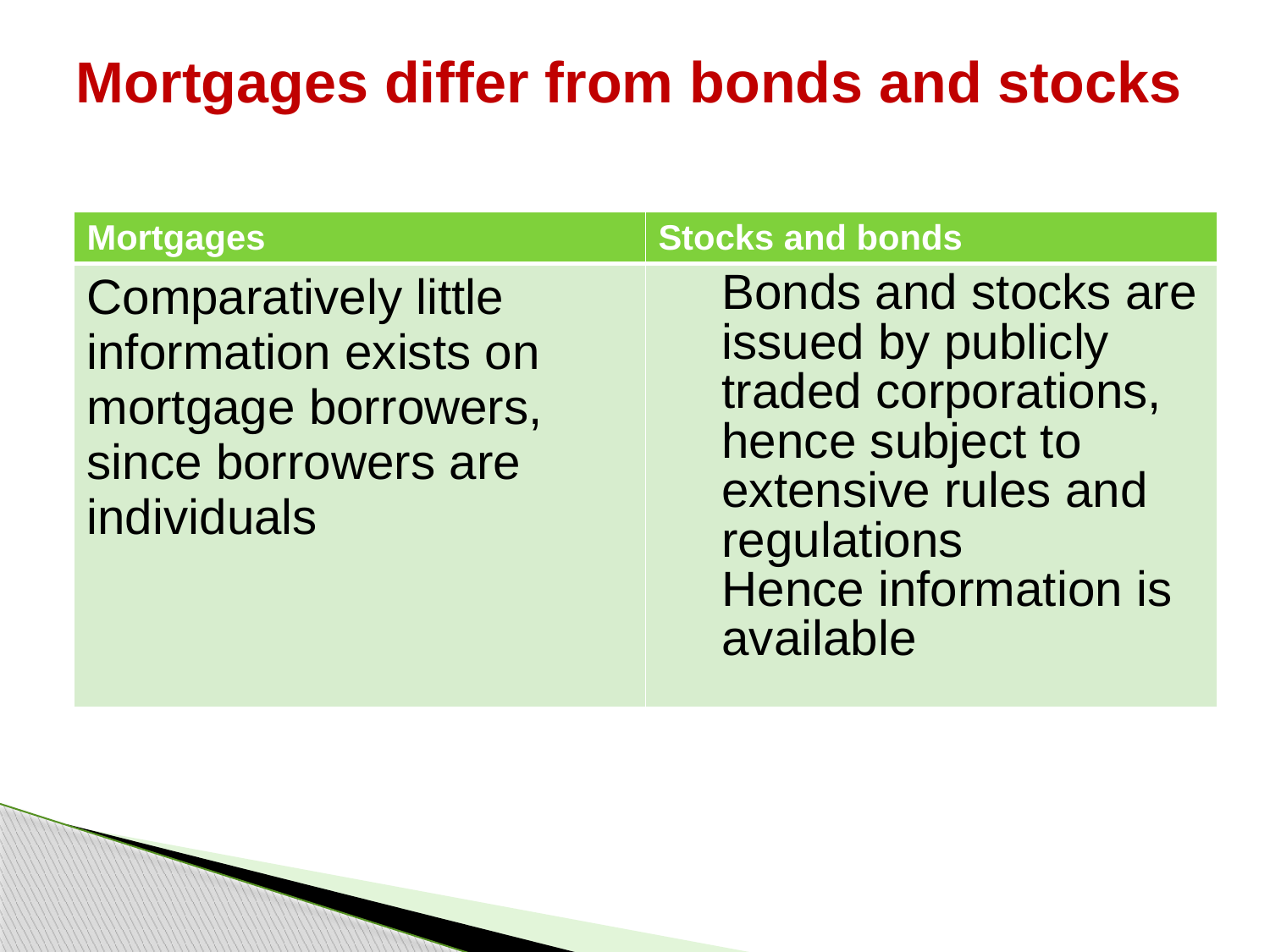

# Mortgages differ from bonds and stocks
| Mortgages | Stocks and bonds |
| --- | --- |
| Comparatively little information exists on mortgage borrowers, since borrowers are individuals | Bonds and stocks are issued by publicly traded corporations, hence subject to extensive rules and regulations Hence information is available |